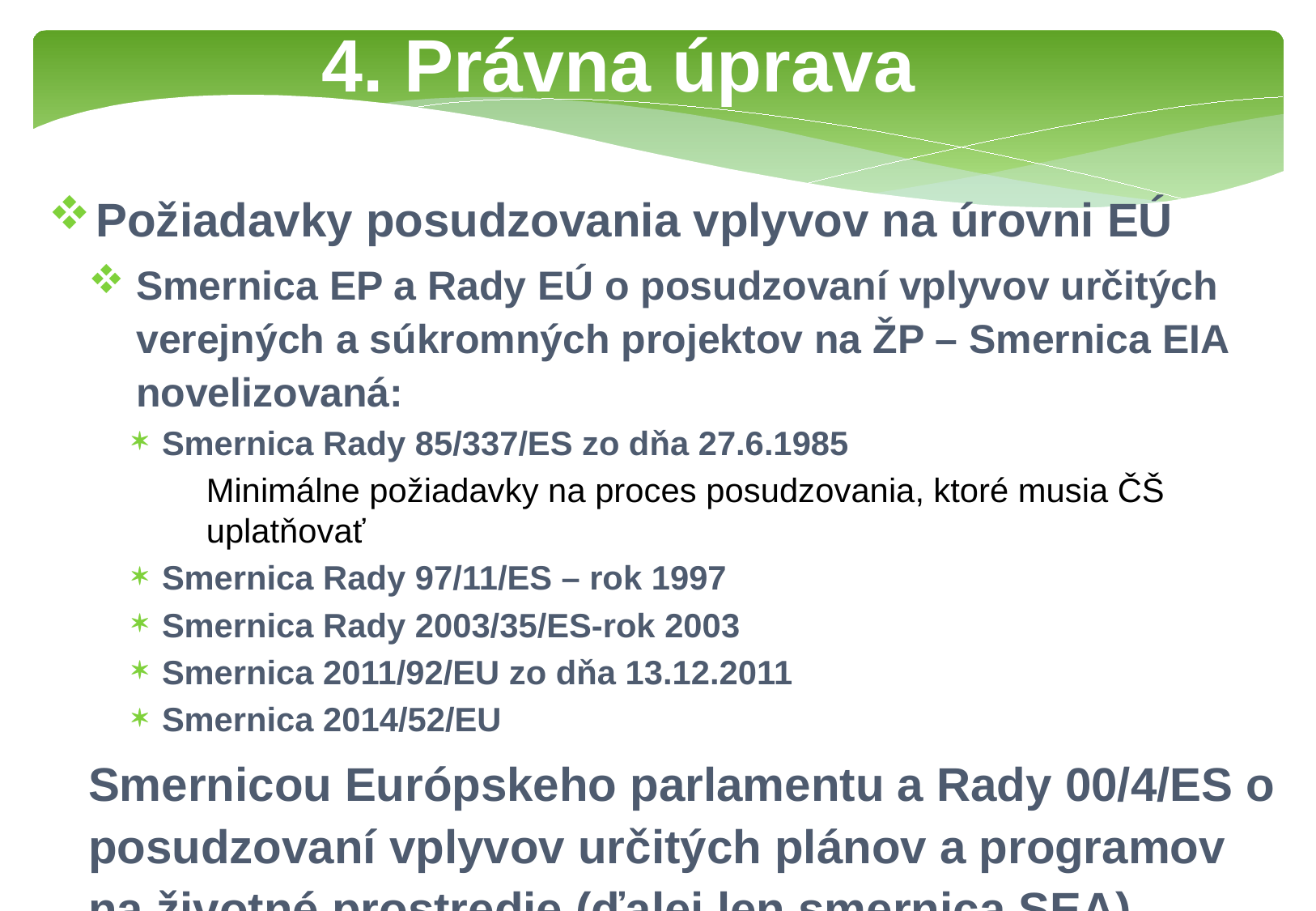

4. Právna úprava
Požiadavky posudzovania vplyvov na úrovni EÚ
Smernica EP a Rady EÚ o posudzovaní vplyvov určitých verejných a súkromných projektov na ŽP – Smernica EIA novelizovaná:
Smernica Rady 85/337/ES zo dňa 27.6.1985
Minimálne požiadavky na proces posudzovania, ktoré musia ČŠ uplatňovať
Smernica Rady 97/11/ES – rok 1997
Smernica Rady 2003/35/ES-rok 2003
Smernica 2011/92/EU zo dňa 13.12.2011
Smernica 2014/52/EU
Smernicou Európskeho parlamentu a Rady 00/4/ES o posudzovaní vplyvov určitých plánov a programov na životné prostredie (ďalej len smernica SEA).